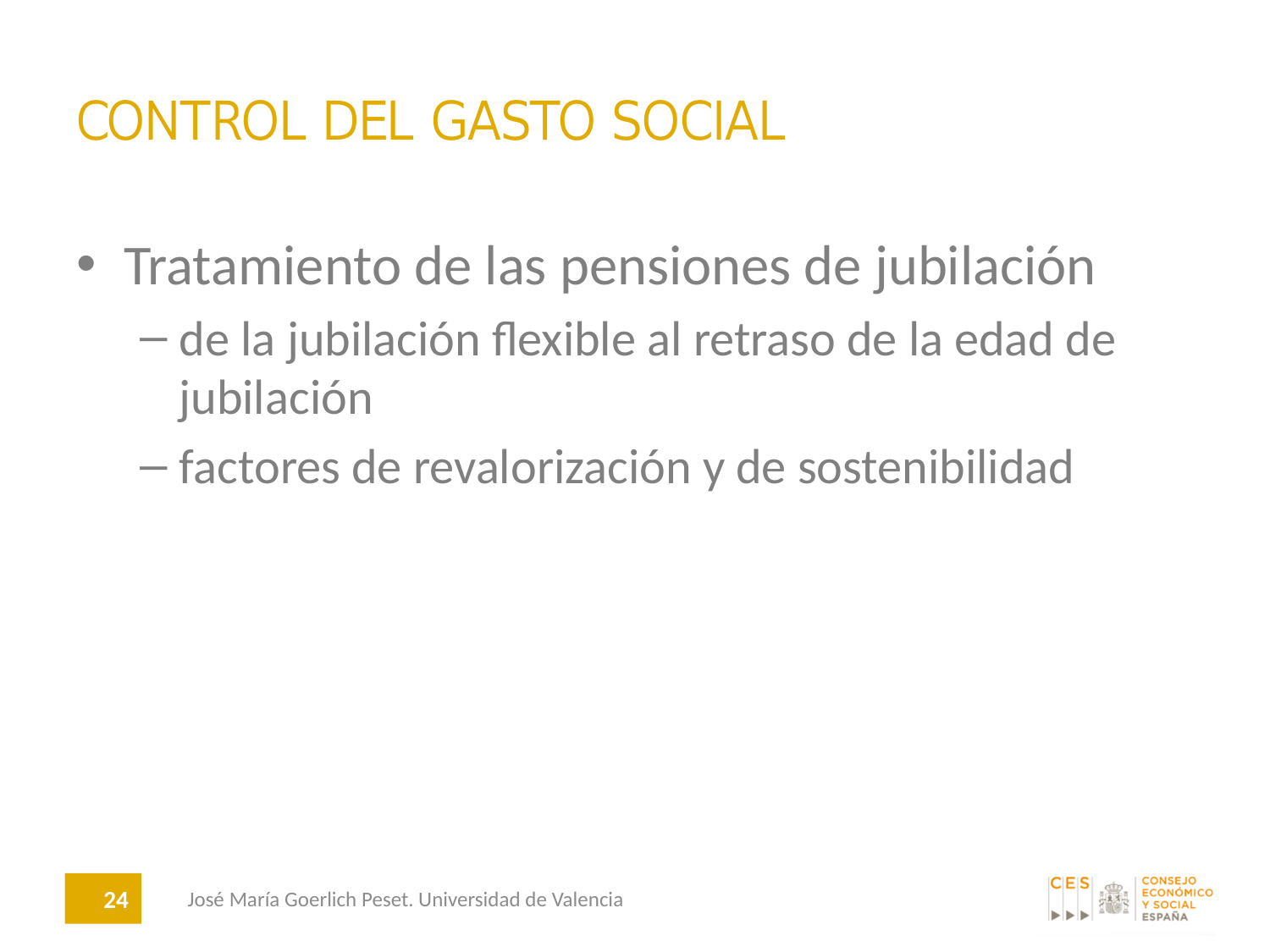

# Control del gasto social
Tratamiento de las pensiones de jubilación
de la jubilación flexible al retraso de la edad de jubilación
factores de revalorización y de sostenibilidad
24
José María Goerlich Peset. Universidad de Valencia